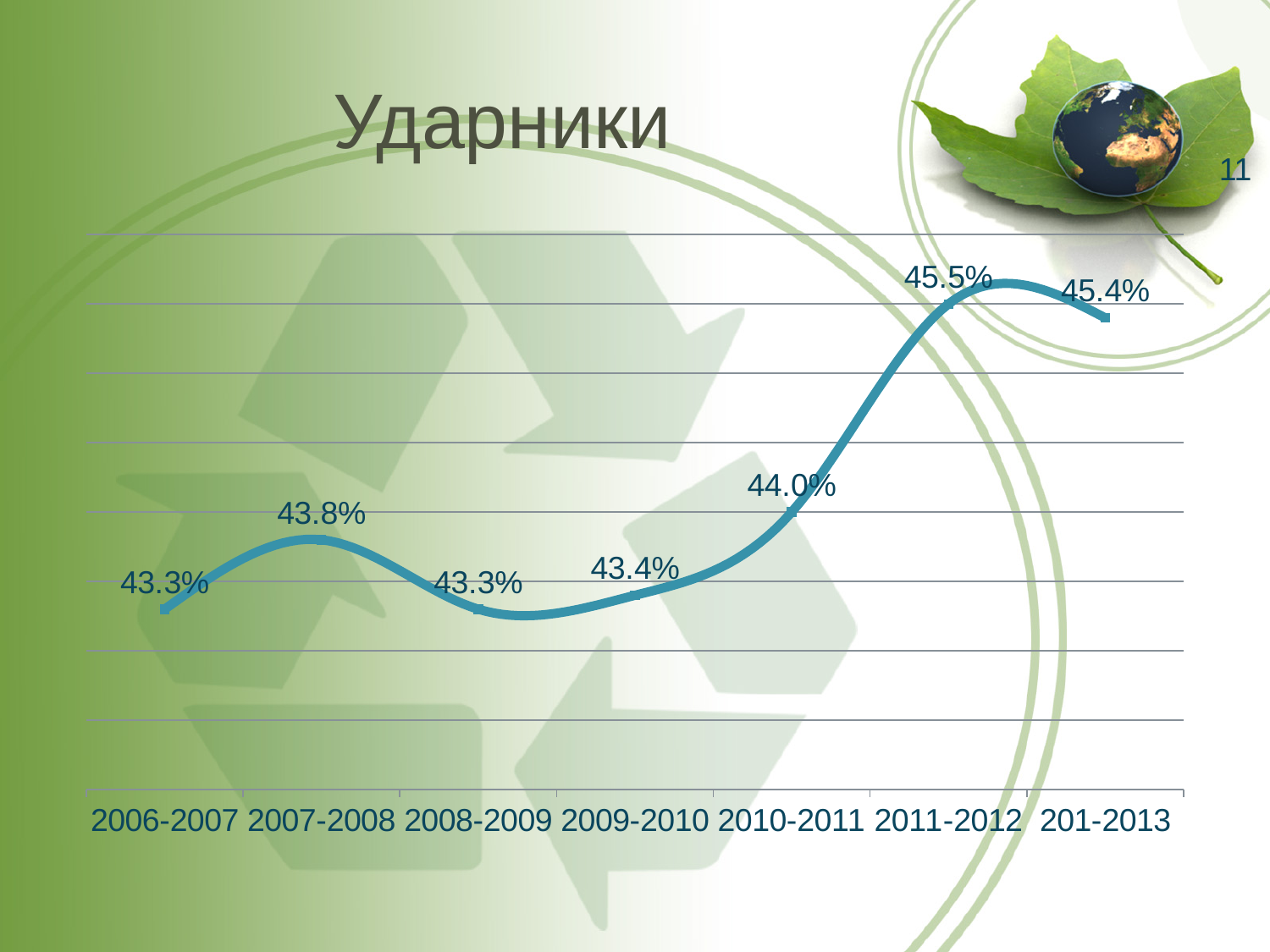

# Ударники
11

### Chart

| Category | Ряд 1 |
|---|---|
| 2006-2007 | 0.43300000000000005 |
| 2007-2008 | 0.43800000000000006 |
| 2008-2009 | 0.43300000000000005 |
| 2009-2010 | 0.43400000000000005 |
| 2010-2011 | 0.44 |
| 2011-2012 | 0.455 |
| 201-2013 | 0.454 |